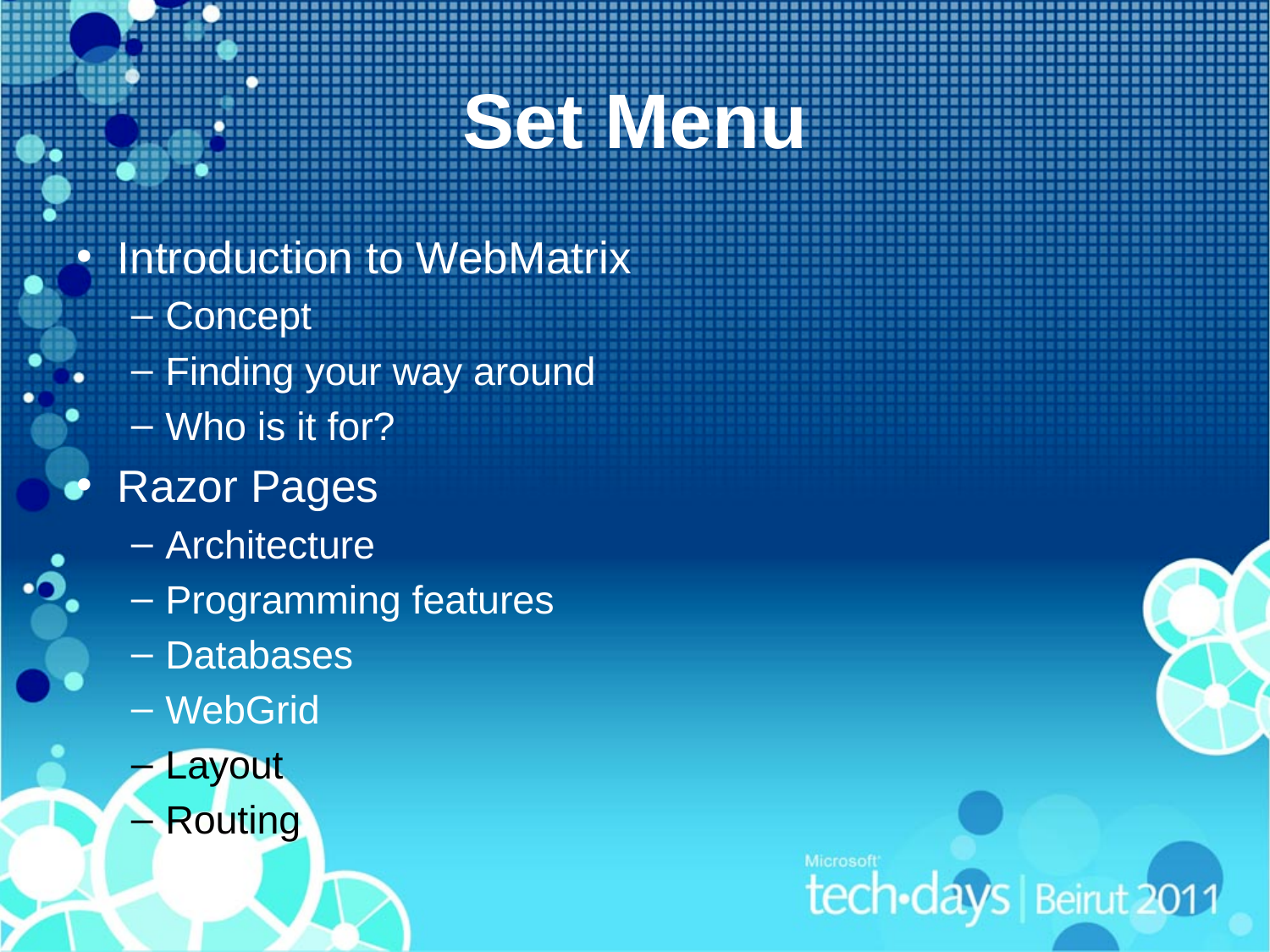

# Set Menu
Introduction to WebMatrix
Concept
Finding your way around
Who is it for?
Razor Pages
Architecture
Programming features
Databases
WebGrid
Layout
Routing